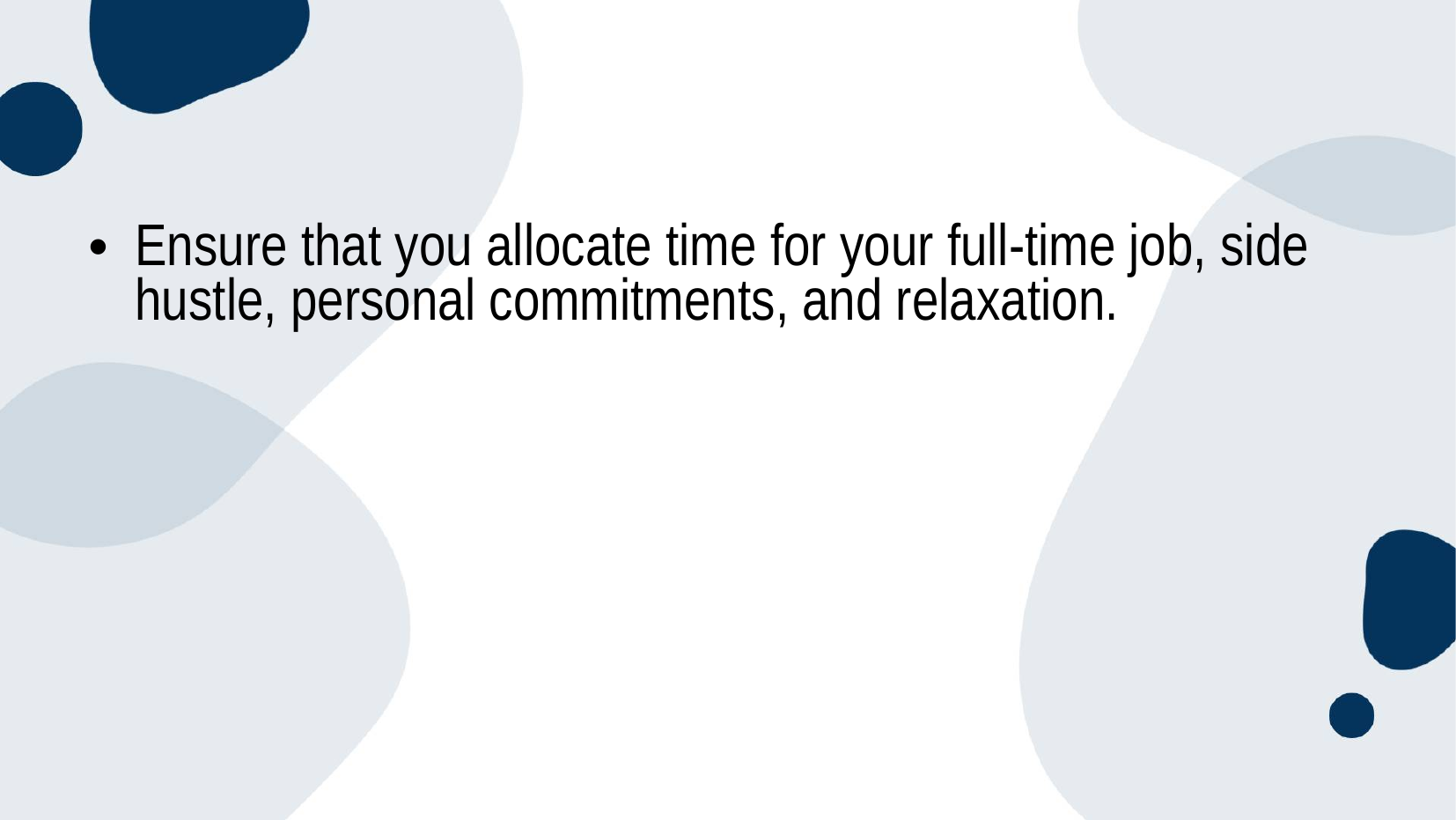

#
Ensure that you allocate time for your full-time job, side hustle, personal commitments, and relaxation.